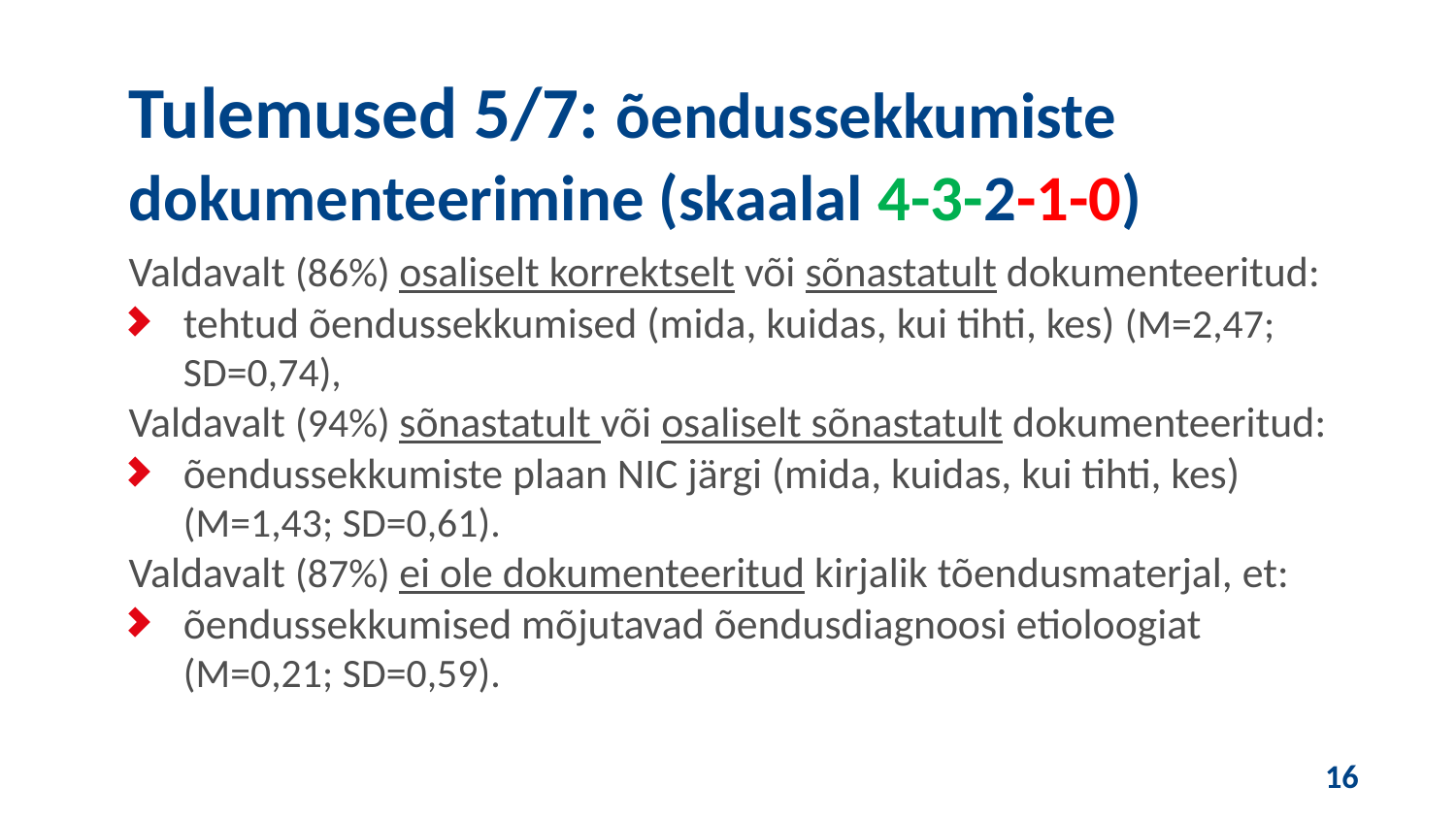

Tulemused 5/7: õendussekkumiste dokumenteerimine (skaalal 4-3-2-1-0)

Valdavalt (86%) osaliselt korrektselt või sõnastatult dokumenteeritud:
tehtud õendussekkumised (mida, kuidas, kui tihti, kes) (M=2,47; SD=0,74),
Valdavalt (94%) sõnastatult või osaliselt sõnastatult dokumenteeritud:
õendussekkumiste plaan NIC järgi (mida, kuidas, kui tihti, kes) (M=1,43; SD=0,61).
Valdavalt (87%) ei ole dokumenteeritud kirjalik tõendusmaterjal, et:
õendussekkumised mõjutavad õendusdiagnoosi etioloogiat (M=0,21; SD=0,59).